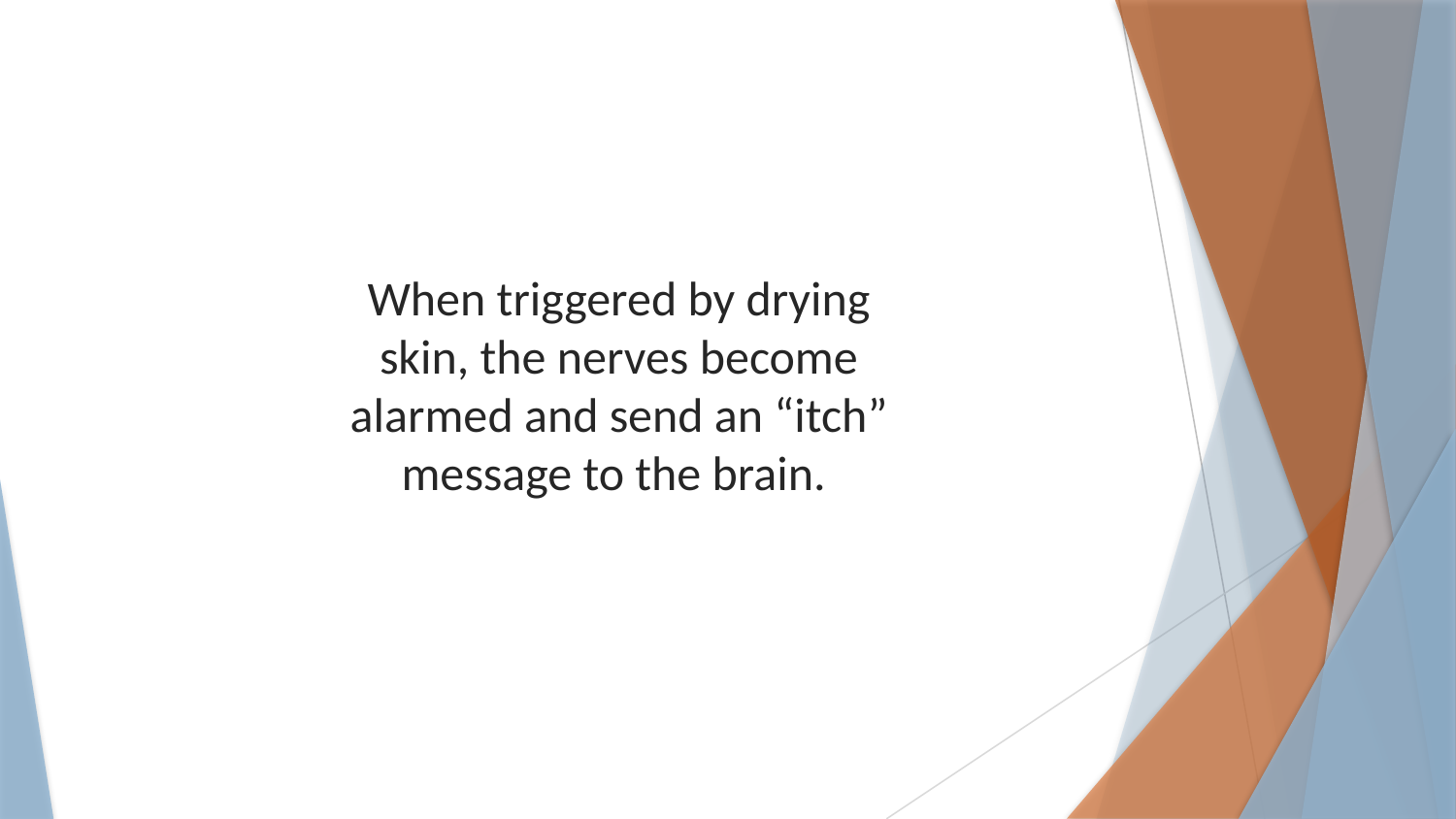

When triggered by drying skin, the nerves become alarmed and send an “itch” message to the brain.